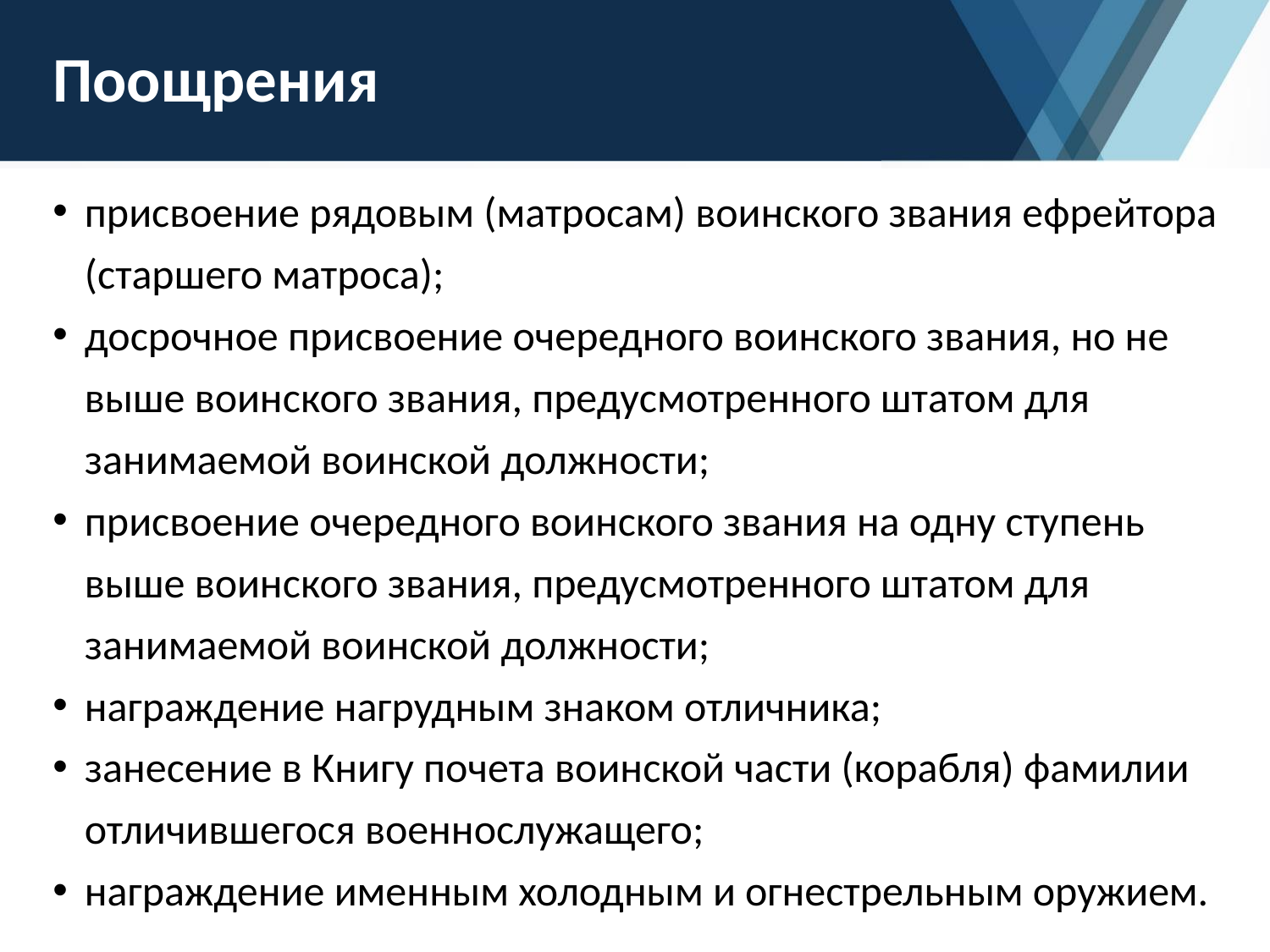

# Поощрения
присвоение рядовым (матросам) воинского звания ефрейтора (старшего матроса);
досрочное присвоение очередного воинского звания, но не выше воинского звания, предусмотренного штатом для занимаемой воинской должности;
присвоение очередного воинского звания на одну ступень выше воинского звания, предусмотренного штатом для занимаемой воинской должности;
награждение нагрудным знаком отличника;
занесение в Книгу почета воинской части (корабля) фамилии отличившегося военнослужащего;
награждение именным холодным и огнестрельным оружием.